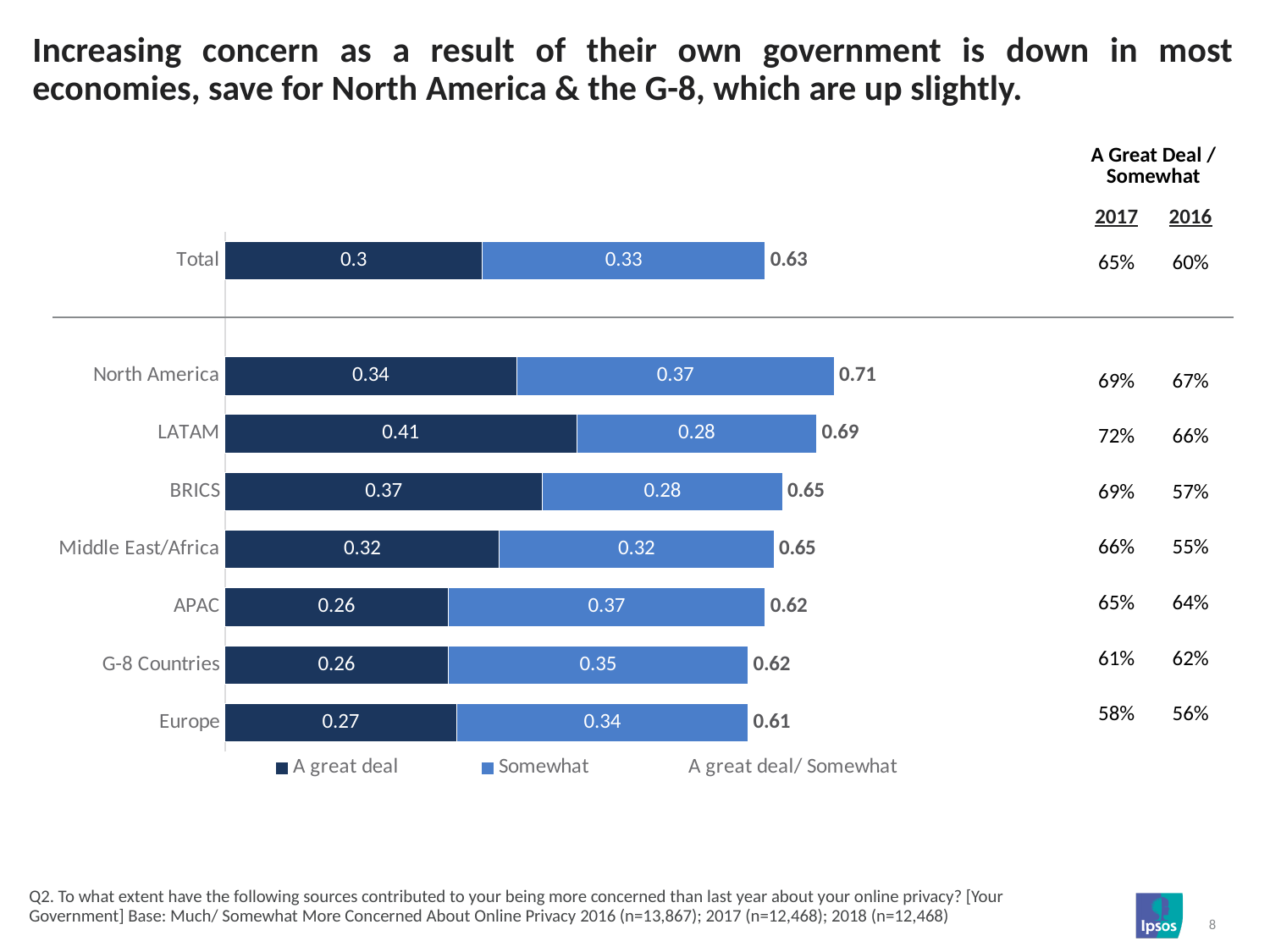

# Increasing concern as a result of their own government is down in most economies, save for North America & the G-8, which are up slightly.
| A Great Deal / Somewhat |  |
| --- | --- |
| 2017 | 2016 |
| 65% | 60% |
|  |  |
| 69% | 67% |
| 72% | 66% |
| 69% | 57% |
| 66% | 55% |
| 65% | 64% |
| 61% | 62% |
| 58% | 56% |
|  |  |

### Chart

| Category | A great deal | Somewhat | A great deal/ Somewhat |
|---|---|---|---|
| Total | 0.3 | 0.33 | 0.63 |
|  | None | None | None |
| North America | 0.34 | 0.37 | 0.71 |
| LATAM | 0.41 | 0.28 | 0.69 |
| BRICS | 0.37 | 0.28 | 0.65 |
| Middle East/Africa | 0.32 | 0.32 | 0.65 |
| APAC | 0.26 | 0.37 | 0.62 |
| G-8 Countries | 0.26 | 0.35 | 0.62 |
| Europe | 0.27 | 0.34 | 0.61 |
Q2. To what extent have the following sources contributed to your being more concerned than last year about your online privacy? [Your Government] Base: Much/ Somewhat More Concerned About Online Privacy 2016 (n=13,867); 2017 (n=12,468); 2018 (n=12,468)